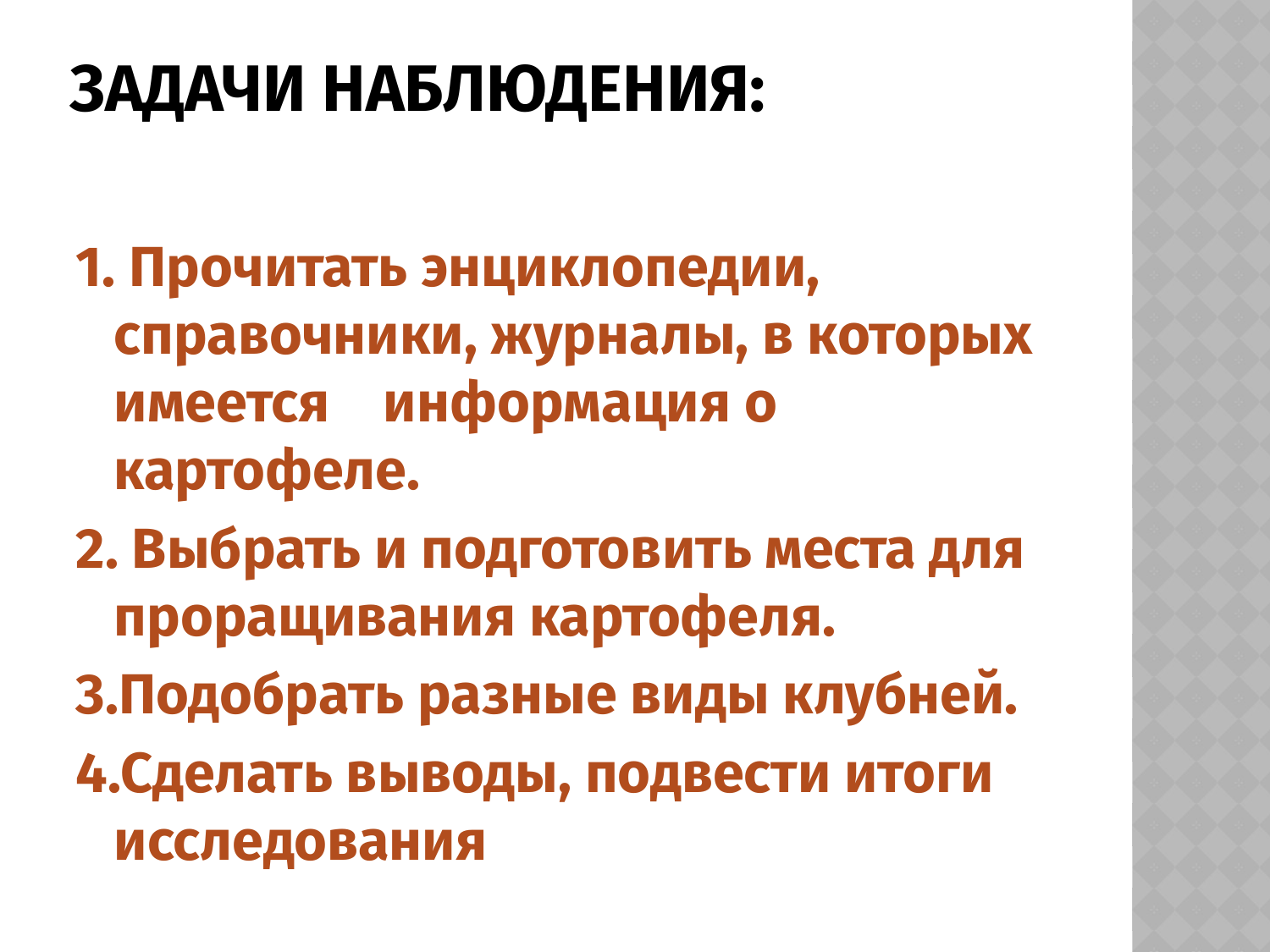

# Задачи наблюдения:
1. Прочитать энциклопедии, справочники, журналы, в которых имеется    информация о картофеле.
2. Выбрать и подготовить места для проращивания картофеля.
3.Подобрать разные виды клубней.
4.Сделать выводы, подвести итоги исследования